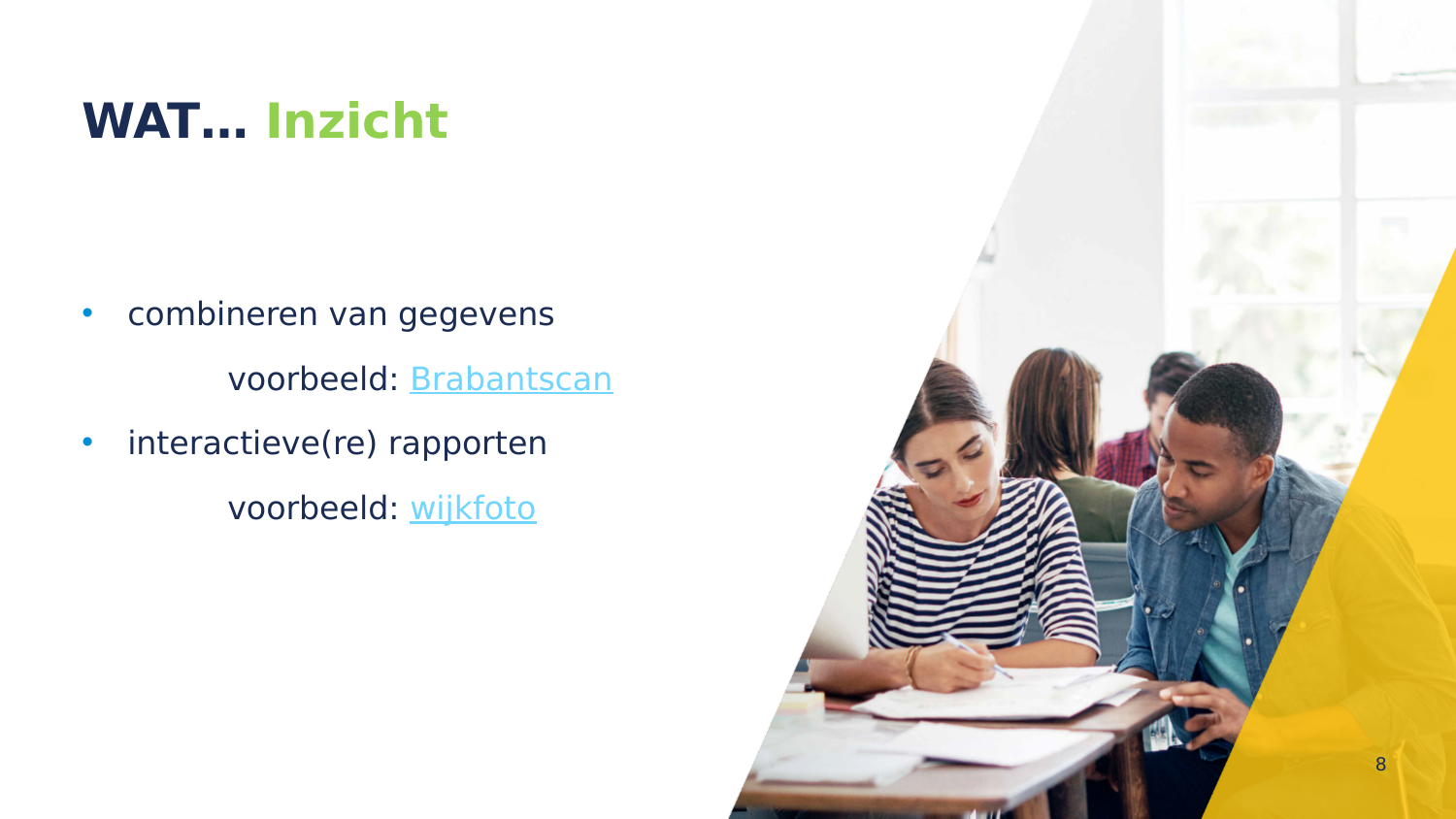

WAT… Inzicht
combineren van gegevens
    	voorbeeld: Brabantscan
interactieve(re) rapporten
    	voorbeeld: wijkfoto